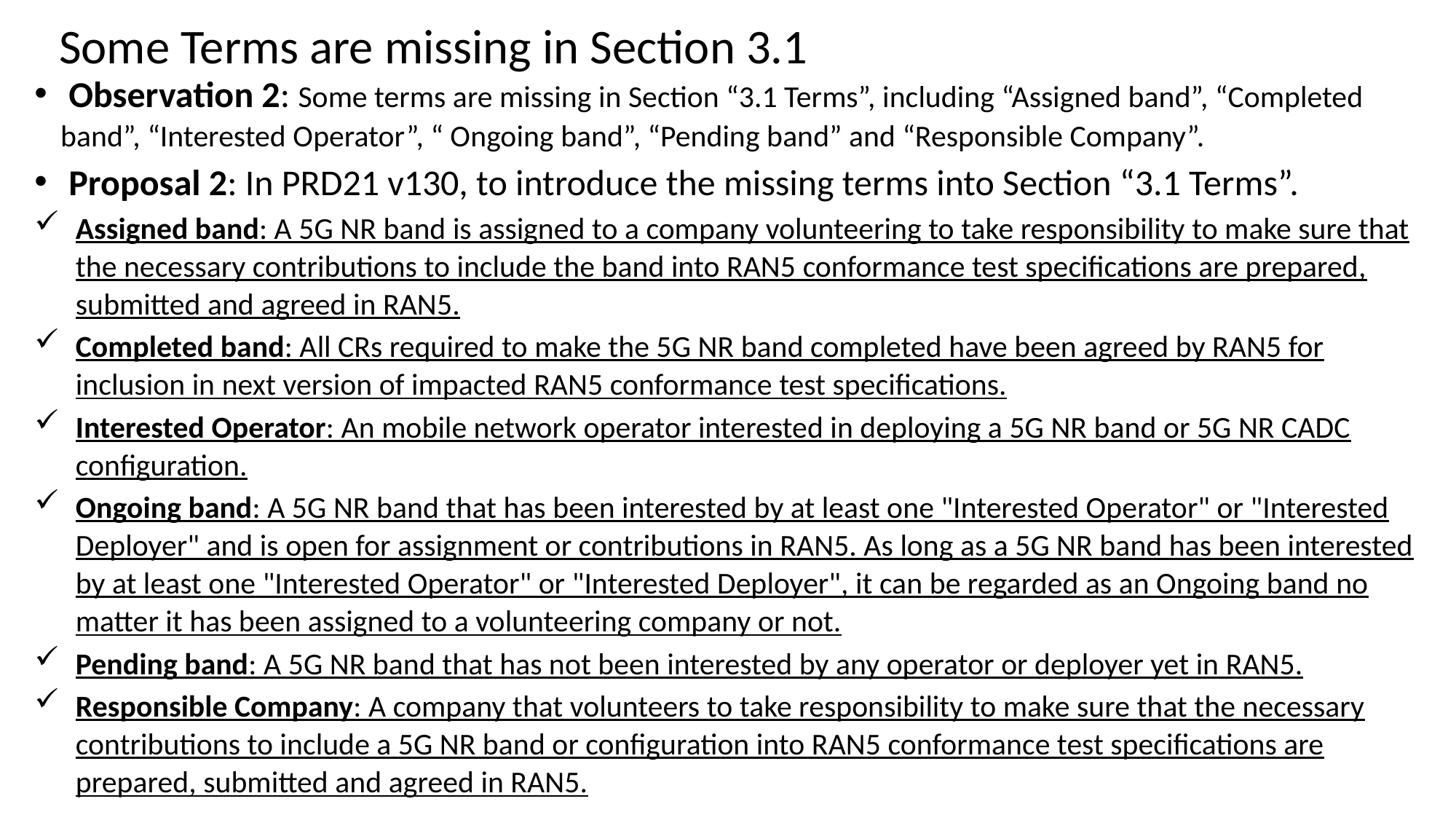

# Some Terms are missing in Section 3.1
 Observation 2: Some terms are missing in Section “3.1 Terms”, including “Assigned band”, “Completed band”, “Interested Operator”, “ Ongoing band”, “Pending band” and “Responsible Company”.
 Proposal 2: In PRD21 v130, to introduce the missing terms into Section “3.1 Terms”.
Assigned band: A 5G NR band is assigned to a company volunteering to take responsibility to make sure that the necessary contributions to include the band into RAN5 conformance test specifications are prepared, submitted and agreed in RAN5.
Completed band: All CRs required to make the 5G NR band completed have been agreed by RAN5 for inclusion in next version of impacted RAN5 conformance test specifications.
Interested Operator: An mobile network operator interested in deploying a 5G NR band or 5G NR CADC configuration.
Ongoing band: A 5G NR band that has been interested by at least one "Interested Operator" or "Interested Deployer" and is open for assignment or contributions in RAN5. As long as a 5G NR band has been interested by at least one "Interested Operator" or "Interested Deployer", it can be regarded as an Ongoing band no matter it has been assigned to a volunteering company or not.
Pending band: A 5G NR band that has not been interested by any operator or deployer yet in RAN5.
Responsible Company: A company that volunteers to take responsibility to make sure that the necessary contributions to include a 5G NR band or configuration into RAN5 conformance test specifications are prepared, submitted and agreed in RAN5.